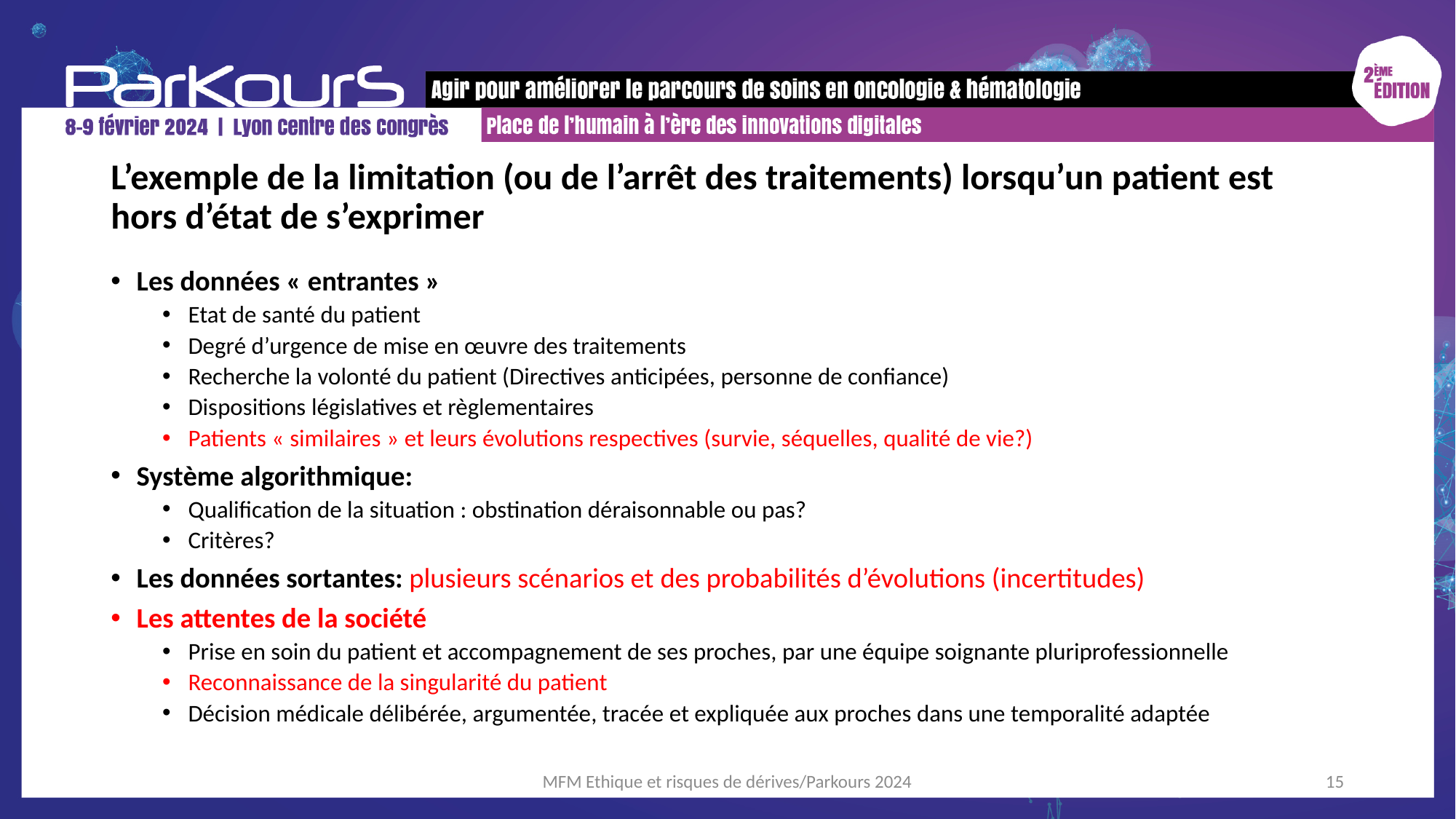

# L’exemple de la limitation (ou de l’arrêt des traitements) lorsqu’un patient est hors d’état de s’exprimer

Les données « entrantes »
Etat de santé du patient
Degré d’urgence de mise en œuvre des traitements
Recherche la volonté du patient (Directives anticipées, personne de confiance)
Dispositions législatives et règlementaires
Patients « similaires » et leurs évolutions respectives (survie, séquelles, qualité de vie?)
Système algorithmique:
Qualification de la situation : obstination déraisonnable ou pas?
Critères?
Les données sortantes: plusieurs scénarios et des probabilités d’évolutions (incertitudes)
Les attentes de la société
Prise en soin du patient et accompagnement de ses proches, par une équipe soignante pluriprofessionnelle
Reconnaissance de la singularité du patient
Décision médicale délibérée, argumentée, tracée et expliquée aux proches dans une temporalité adaptée

MFM Ethique et risques de dérives/Parkours 2024
15